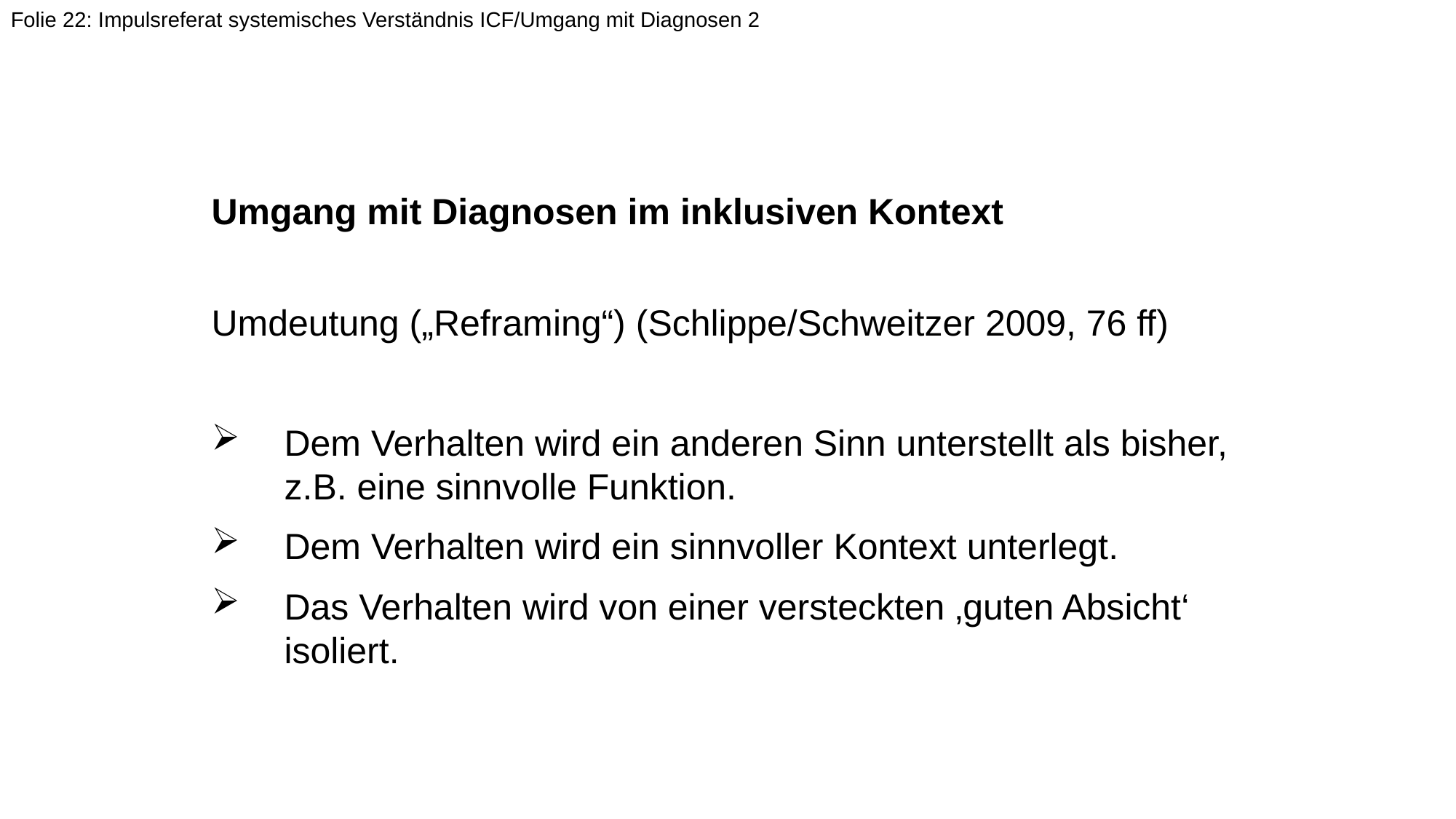

Folie 22: Impulsreferat systemisches Verständnis ICF/Umgang mit Diagnosen 2

Umgang mit Diagnosen im inklusiven Kontext

Umdeutung („Reframing“) (Schlippe/Schweitzer 2009, 76 ff)

Dem Verhalten wird ein anderen Sinn unterstellt als bisher, z.B. eine sinnvolle Funktion.
Dem Verhalten wird ein sinnvoller Kontext unterlegt.
Das Verhalten wird von einer versteckten ‚guten Absicht‘ isoliert.